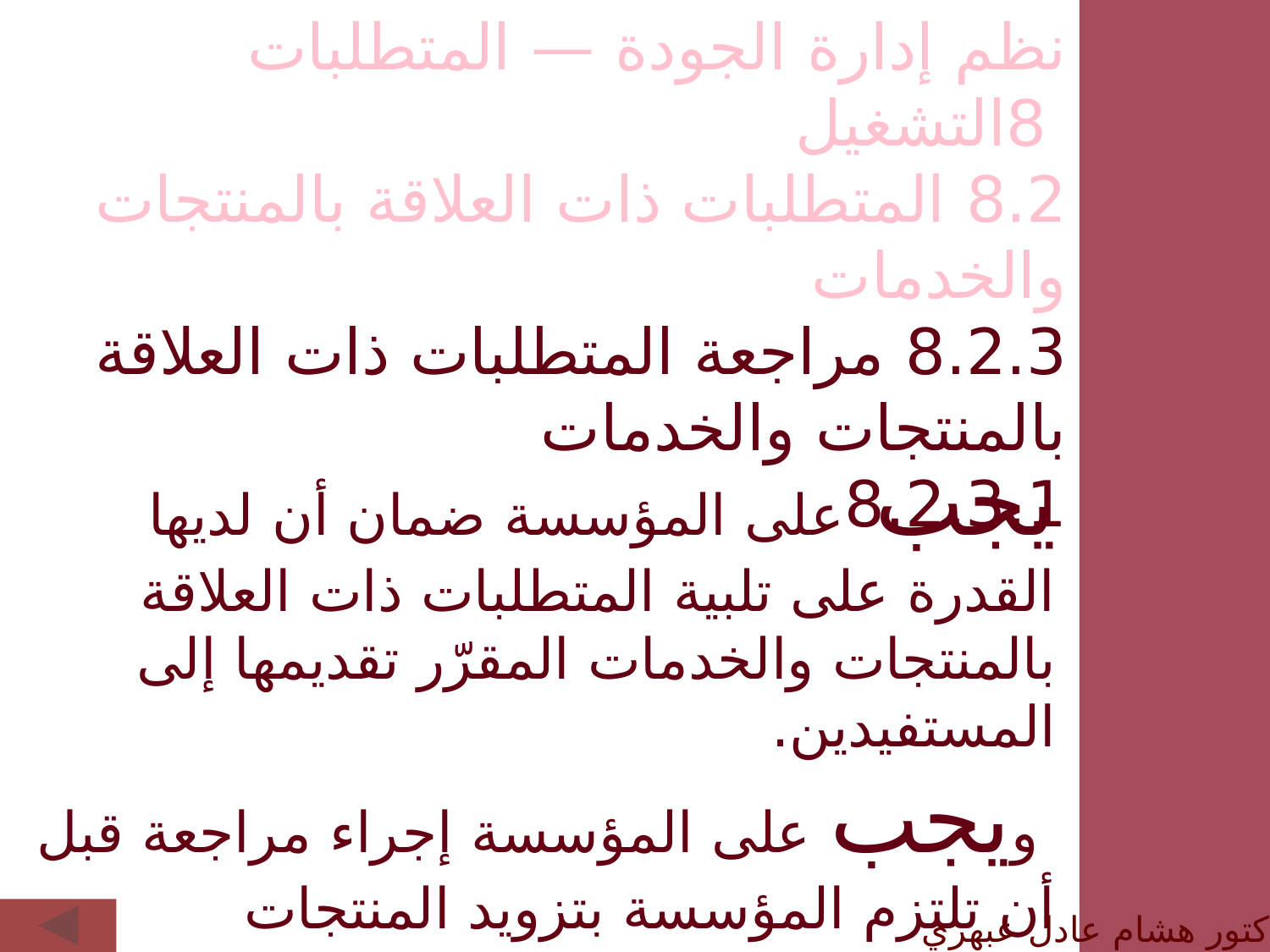

نظم إدارة الجودة — المتطلبات
 8التشغيل
8.2 المتطلبات ذات العلاقة بالمنتجات والخدمات
8.2.3 مراجعة المتطلبات ذات العلاقة بالمنتجات والخدمات
8.2.3.1

يجب على المؤسسة ضمان أن لديها القدرة على تلبية المتطلبات ذات العلاقة بالمنتجات والخدمات المقرّر تقديمها إلى المستفيدين.
 ويجب على المؤسسة إجراء مراجعة قبل أن تلتزم المؤسسة بتزويد المنتجات والخدمات إلى الشرائح المستفيدة، وهذا يشمل:

الدكتور هشام عادل عبهري